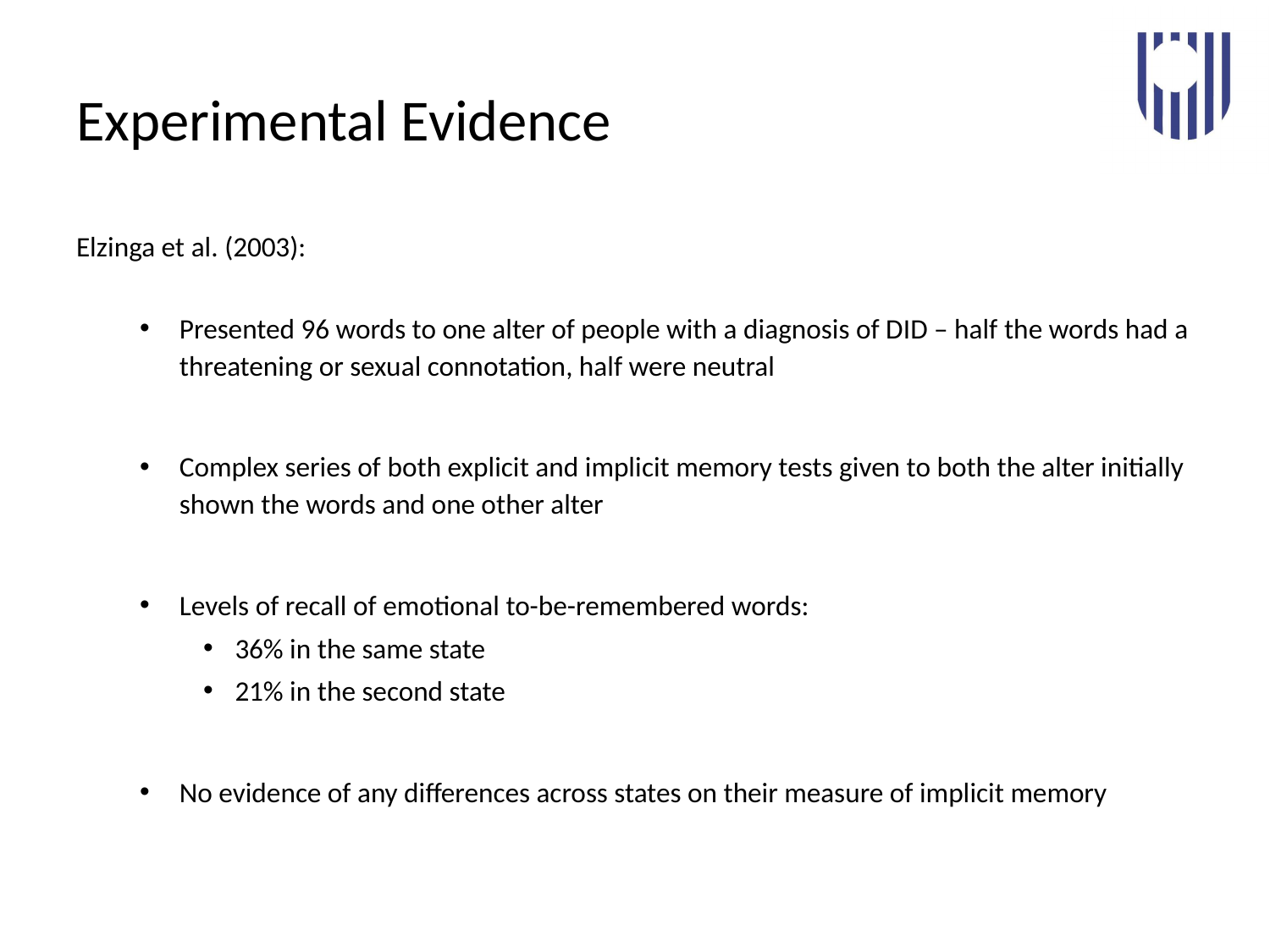

# Experimental Evidence
Elzinga et al. (2003):

Presented 96 words to one alter of people with a diagnosis of DID – half the words had a threatening or sexual connotation, half were neutral

Complex series of both explicit and implicit memory tests given to both the alter initially shown the words and one other alter

Levels of recall of emotional to-be-remembered words:
36% in the same state
21% in the second state

No evidence of any differences across states on their measure of implicit memory